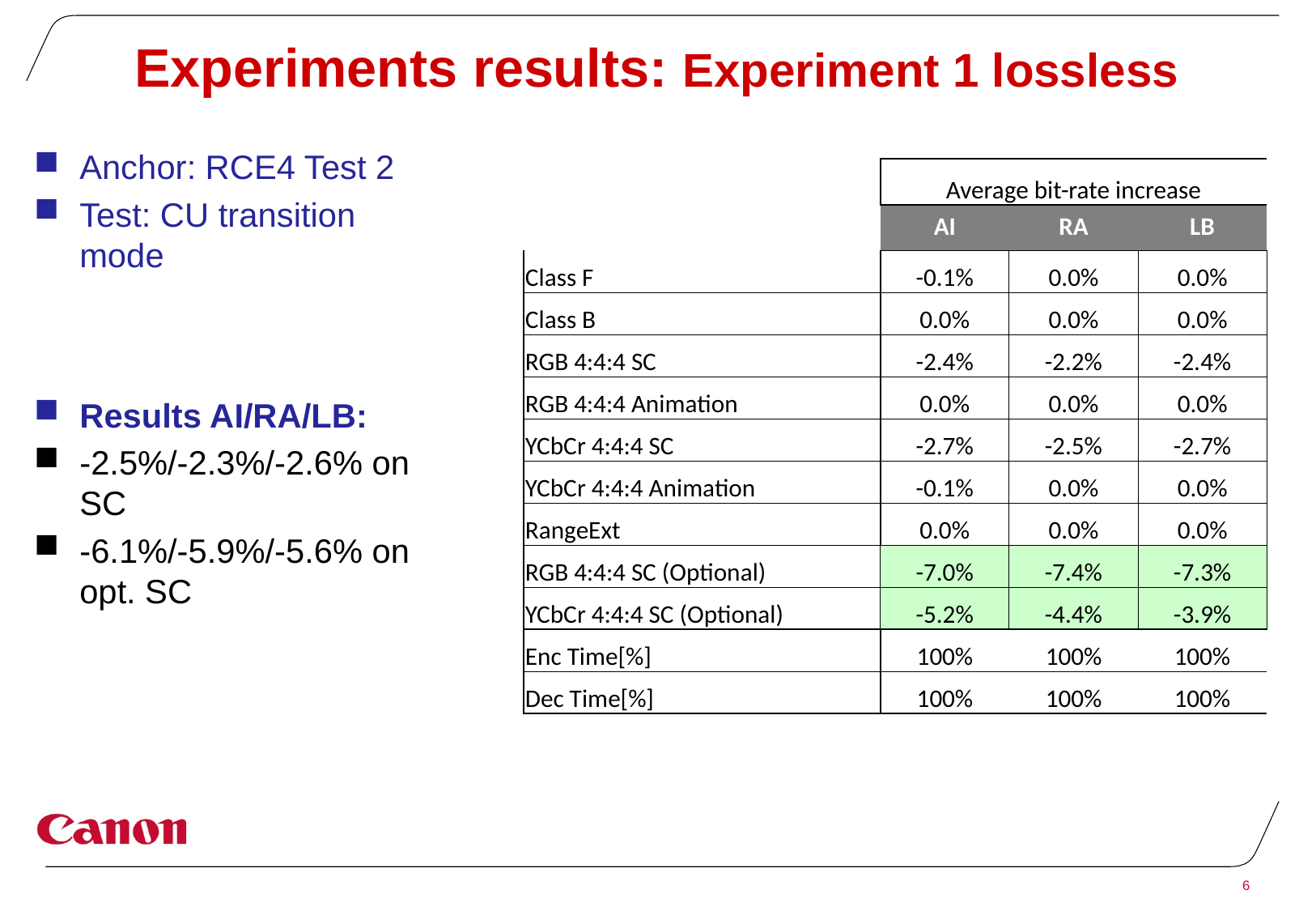

# Experiments results: Experiment 1 lossless
Anchor: RCE4 Test 2
Test: CU transition mode

Results AI/RA/LB:
-2.5%/-2.3%/-2.6% on SC
-6.1%/-5.9%/-5.6% on opt. SC

|  | Average bit-rate increase |  |  |
| --- | --- | --- | --- |
|  | AI | RA | LB |
| Class F | -0.1% | 0.0% | 0.0% |
| Class B | 0.0% | 0.0% | 0.0% |
| RGB 4:4:4 SC | -2.4% | -2.2% | -2.4% |
| RGB 4:4:4 Animation | 0.0% | 0.0% | 0.0% |
| YCbCr 4:4:4 SC | -2.7% | -2.5% | -2.7% |
| YCbCr 4:4:4 Animation | -0.1% | 0.0% | 0.0% |
| RangeExt | 0.0% | 0.0% | 0.0% |
| RGB 4:4:4 SC (Optional) | -7.0% | -7.4% | -7.3% |
| YCbCr 4:4:4 SC (Optional) | -5.2% | -4.4% | -3.9% |
| Enc Time[%] | 100% | 100% | 100% |
| Dec Time[%] | 100% | 100% | 100% |
6